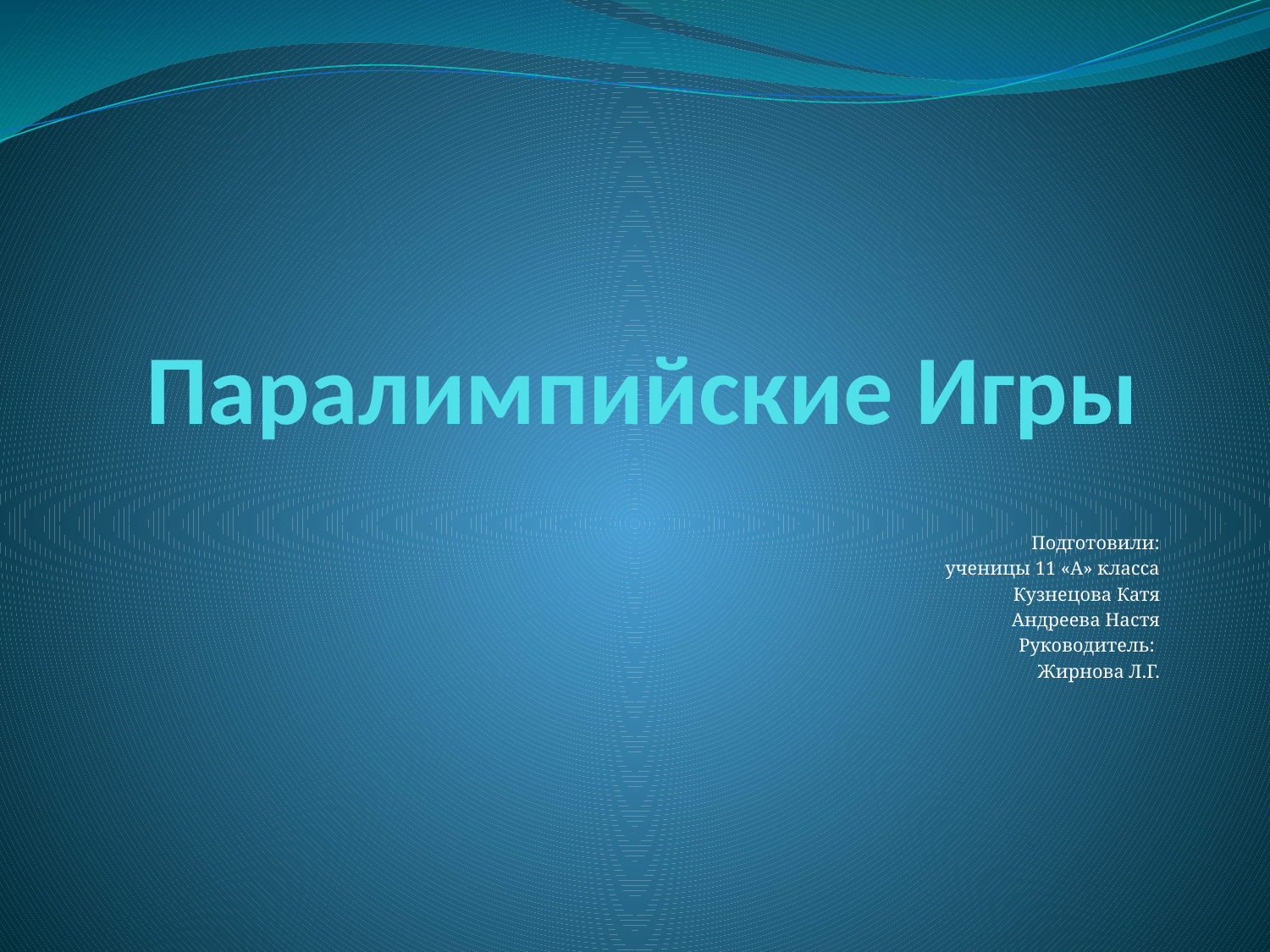

# Паралимпийские Игры

Подготовили:
ученицы 11 «А» класса
Кузнецова Катя
Андреева Настя
Руководитель:
Жирнова Л.Г.